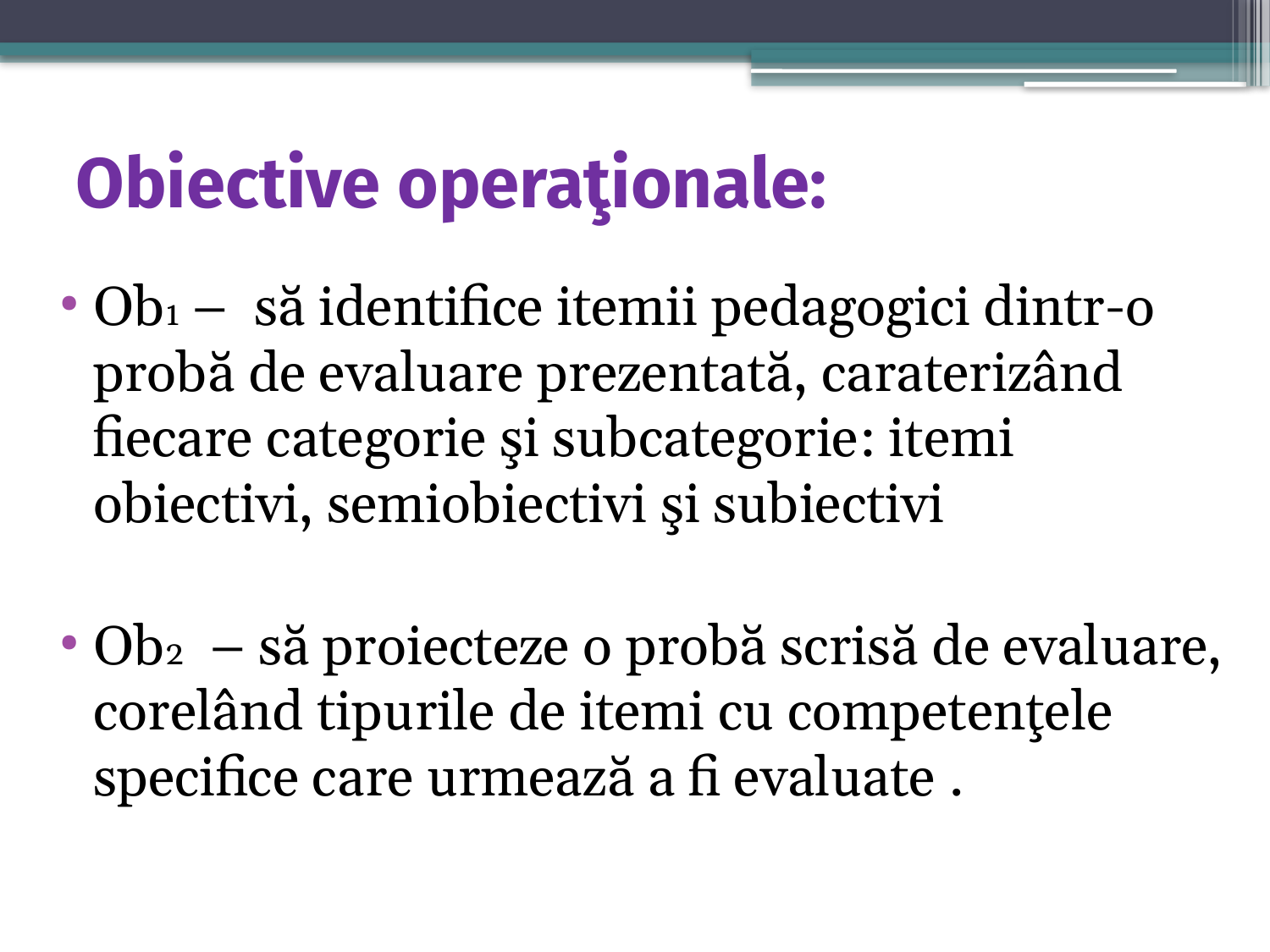

# Obiective operaţionale:
Ob1 –  să identifice itemii pedagogici dintr-o probă de evaluare prezentată, caraterizând fiecare categorie şi subcategorie: itemi obiectivi, semiobiectivi şi subiectivi

Ob2  – să proiecteze o probă scrisă de evaluare, corelând tipurile de itemi cu competenţele specifice care urmează a fi evaluate .